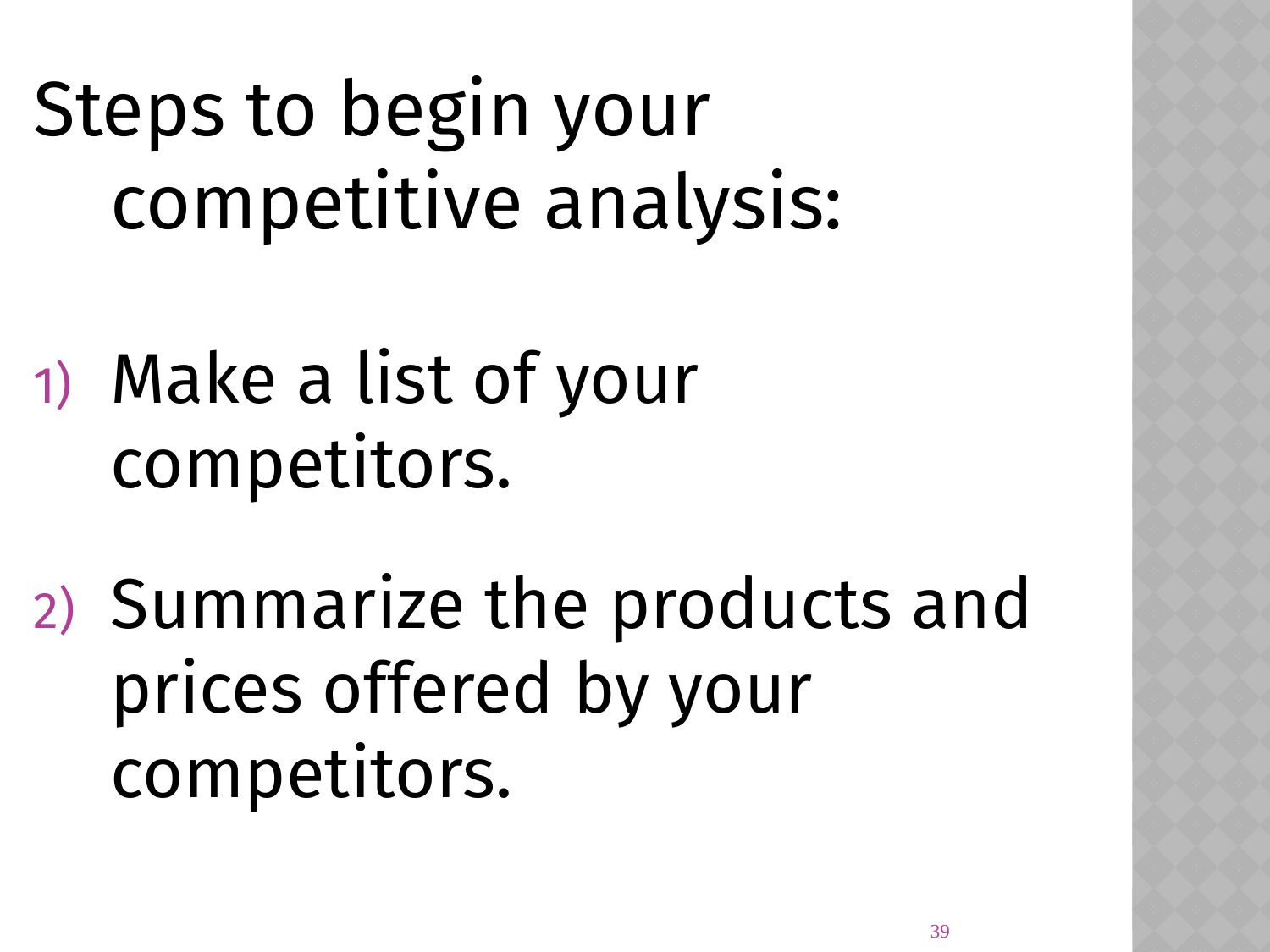

Steps to begin your
competitive analysis:

Make a list of your competitors.
Summarize the products and prices offered by your competitors.
39